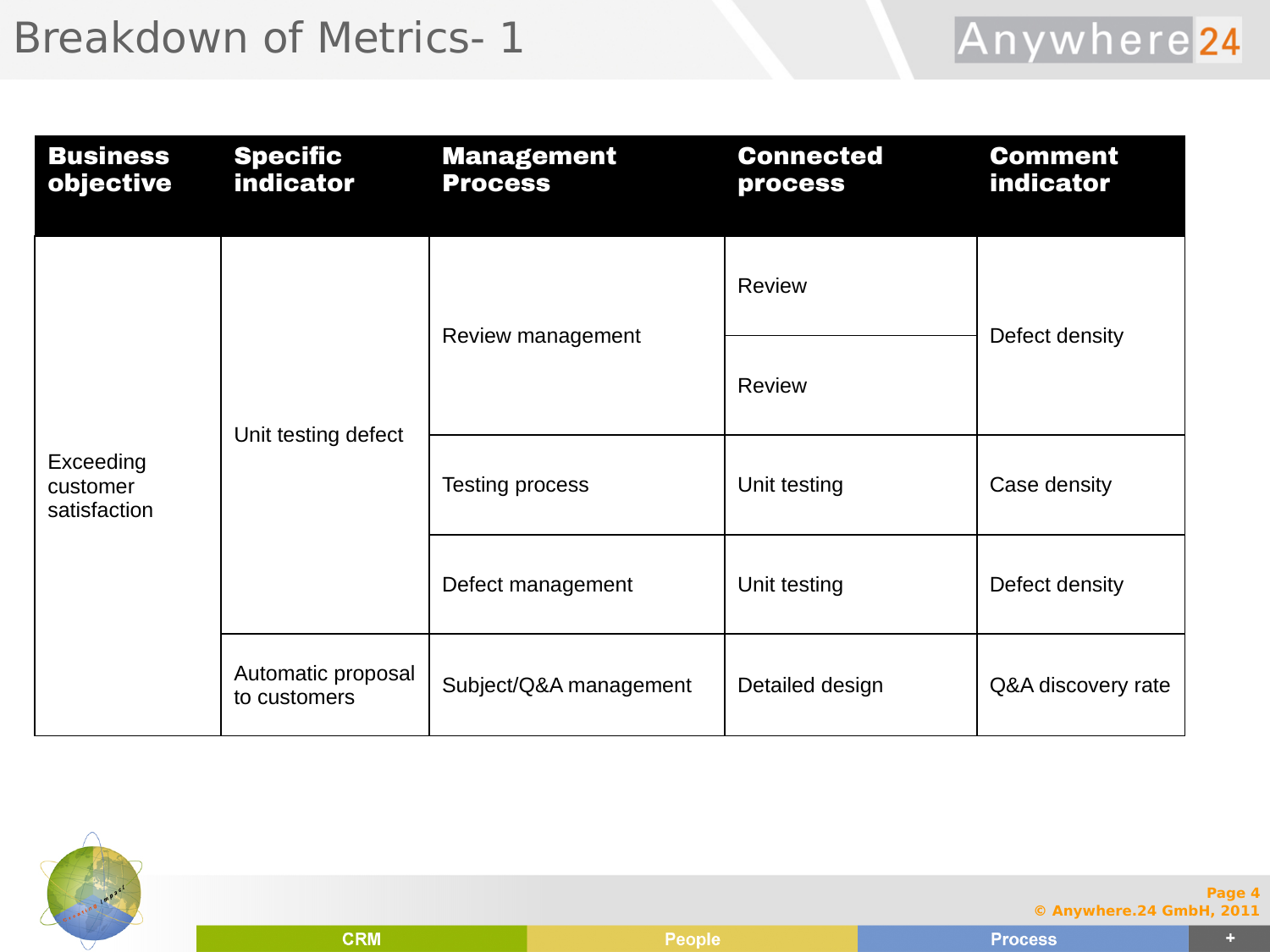

# Breakdown of Metrics- 1
| Business objective | Specific indicator | Management Process | Connected process | Comment indicator |
| --- | --- | --- | --- | --- |
| Exceeding customer satisfaction | Unit testing defect | Review management | Review | Defect density |
|  |  |  | Review |  |
|  |  | Testing process | Unit testing | Case density |
|  |  | Defect management | Unit testing | Defect density |
|  | Automatic proposal to customers | Subject/Q&A management | Detailed design | Q&A discovery rate |
Page 4
© Anywhere.24 GmbH, 2011